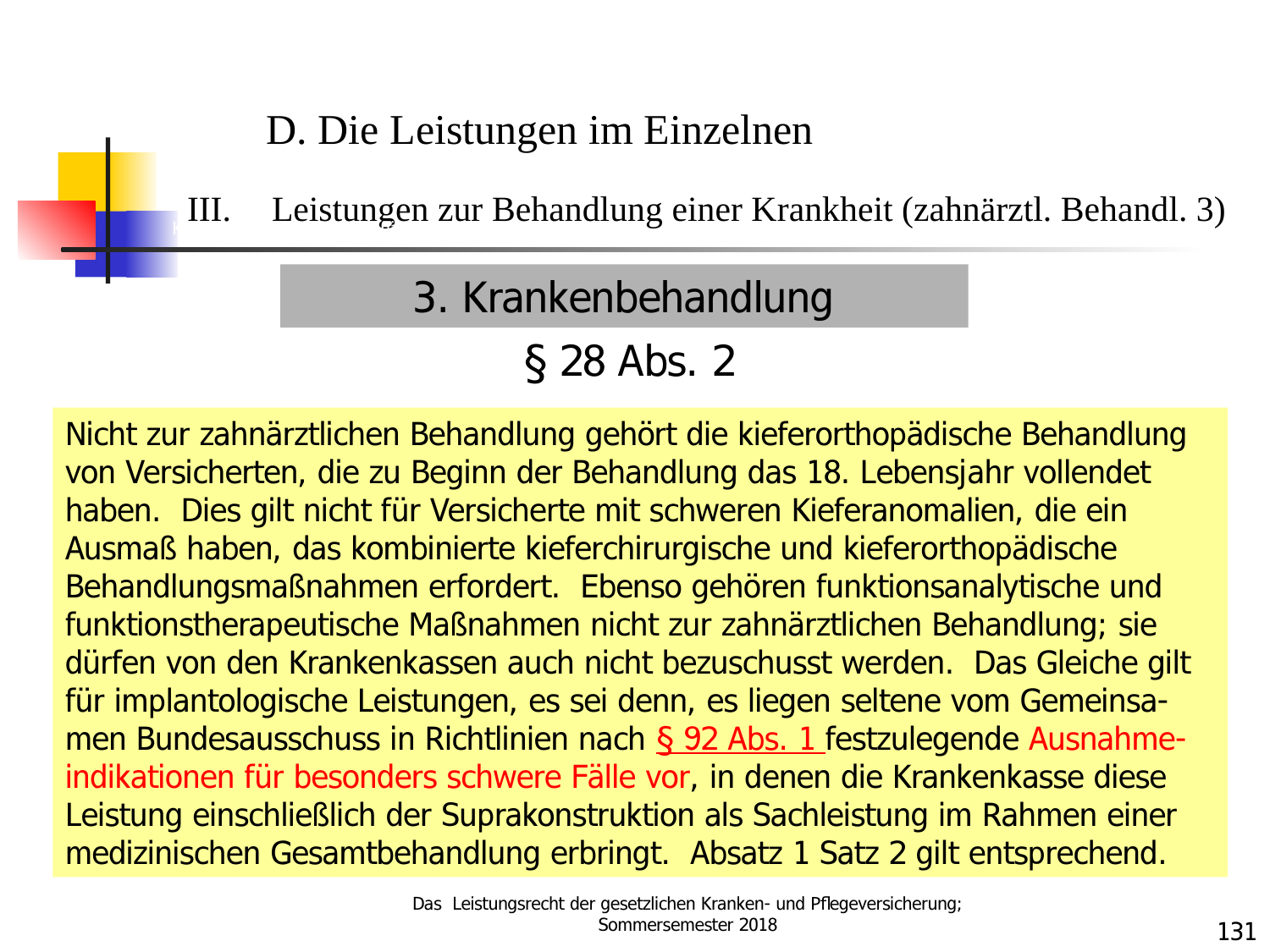

Krankenbehandlung 3 (zahnärztl. Behandlung)
D. Die Leistungen im Einzelnen

Leistungen zur Behandlung einer Krankheit (zahnärztl. Behandl. 3)
3. Krankenbehandlung
§ 28 Abs. 2
Nicht zur zahnärztlichen Behandlung gehört die kieferorthopädische Behandlung von Versicherten, die zu Beginn der Behandlung das 18. Lebensjahr vollendet haben.  Dies gilt nicht für Versicherte mit schweren Kieferanomalien, die ein Ausmaß haben, das kombinierte kieferchirurgische und kieferorthopädische Behandlungsmaßnahmen erfordert.  Ebenso gehören funktionsanalytische und funktionstherapeutische Maßnahmen nicht zur zahnärztlichen Behandlung; sie dürfen von den Krankenkassen auch nicht bezuschusst werden.  Das Gleiche gilt für implantologische Leistungen, es sei denn, es liegen seltene vom Gemeinsa-men Bundesausschuss in Richtlinien nach § 92 Abs. 1 festzulegende Ausnahme-indikationen für besonders schwere Fälle vor, in denen die Krankenkasse diese Leistung einschließlich der Suprakonstruktion als Sachleistung im Rahmen einer medizinischen Gesamtbehandlung erbringt.  Absatz 1 Satz 2 gilt entsprechend.
Krankheit
Das  Leistungsrecht der gesetzlichen Kranken- und Pflegeversicherung; Sommersemester 2018
131